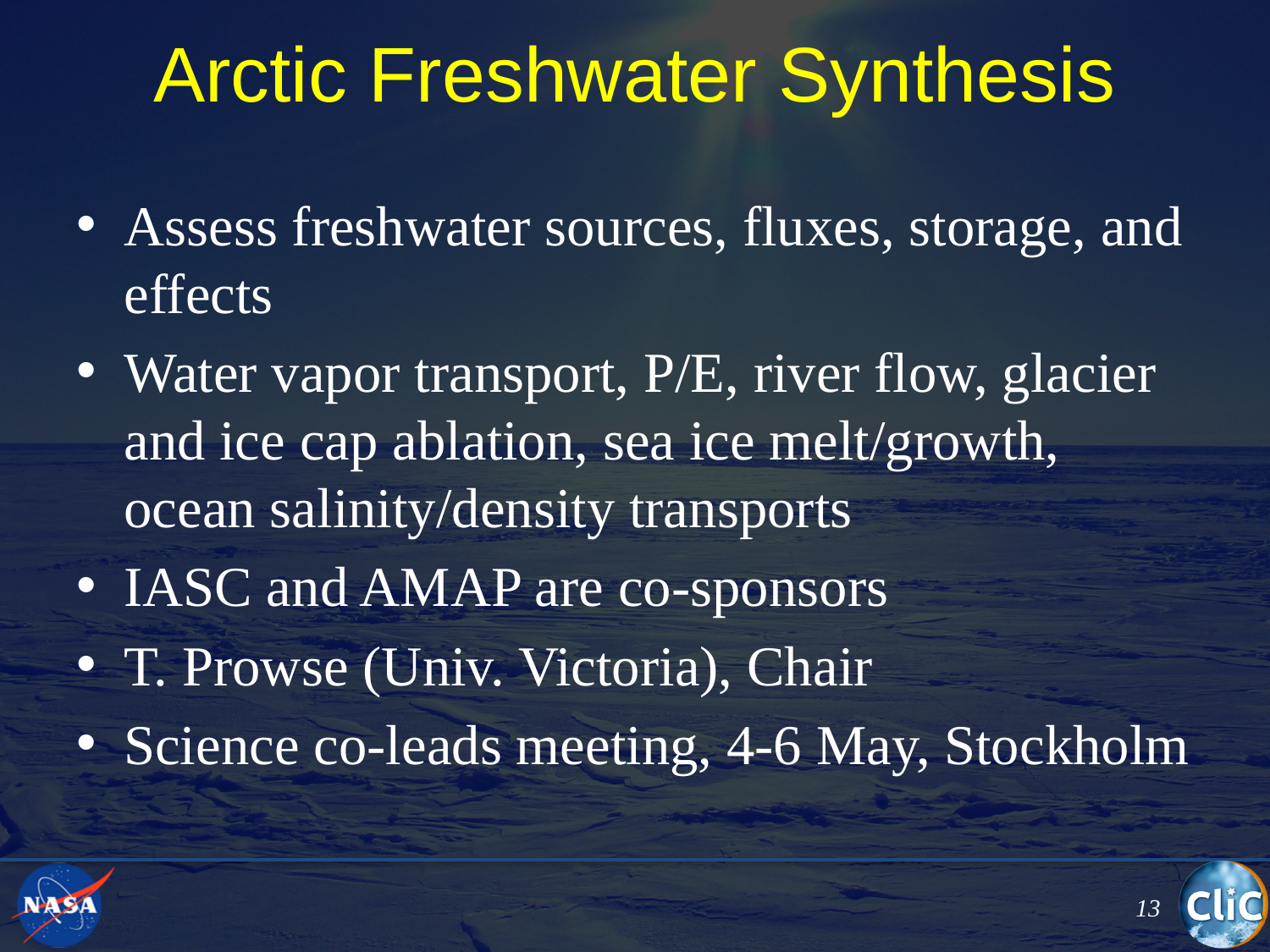

# Arctic Freshwater Synthesis
Assess freshwater sources, fluxes, storage, and effects
Water vapor transport, P/E, river flow, glacier and ice cap ablation, sea ice melt/growth, ocean salinity/density transports
IASC and AMAP are co-sponsors
T. Prowse (Univ. Victoria), Chair
Science co-leads meeting, 4-6 May, Stockholm
13